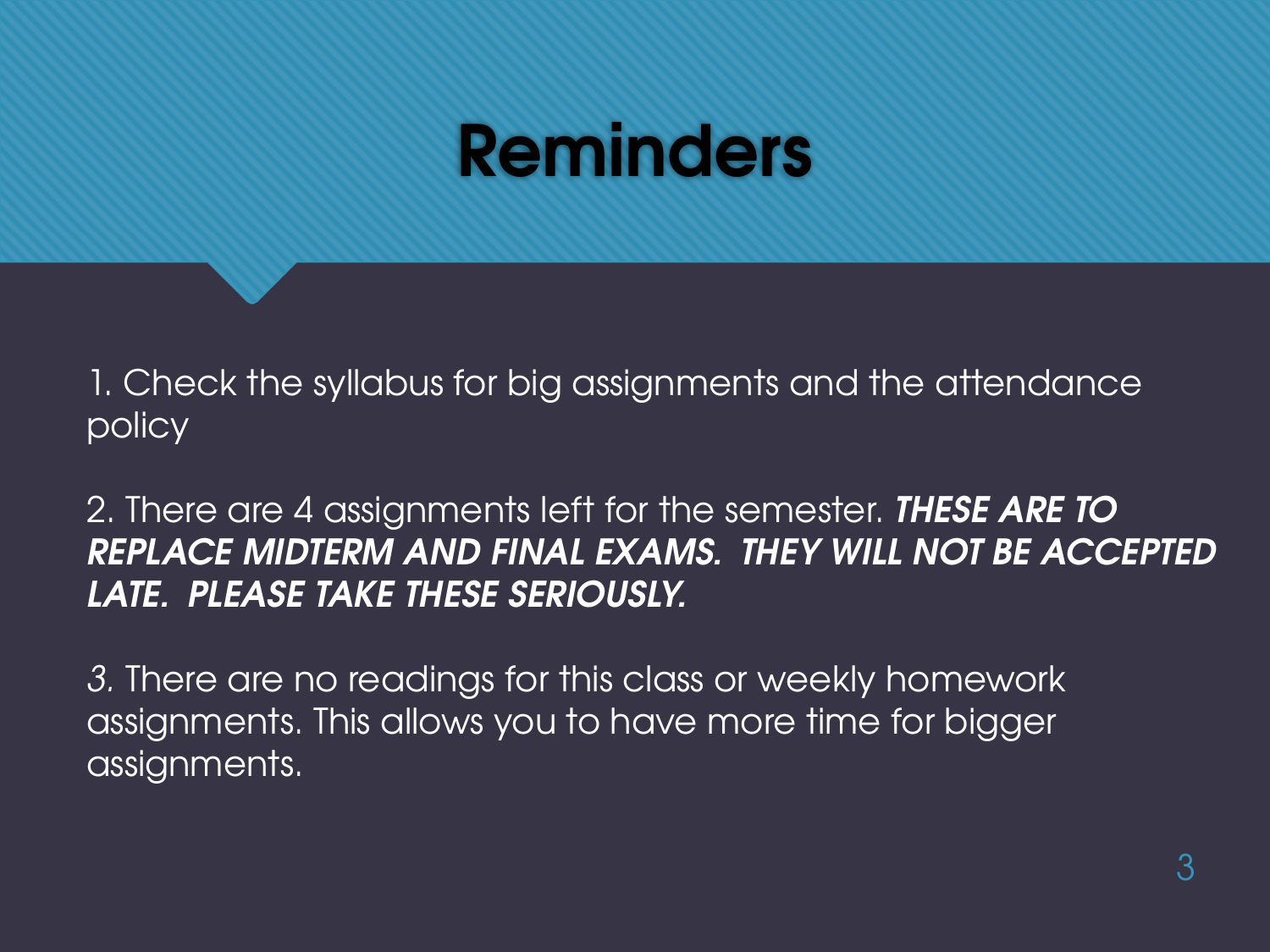

# Reminders
1. Check the syllabus for big assignments and the attendance policy

2. There are 4 assignments left for the semester. THESE ARE TO REPLACE MIDTERM AND FINAL EXAMS.  THEY WILL NOT BE ACCEPTED LATE.  PLEASE TAKE THESE SERIOUSLY.

3. There are no readings for this class or weekly homework assignments. This allows you to have more time for bigger assignments.

3